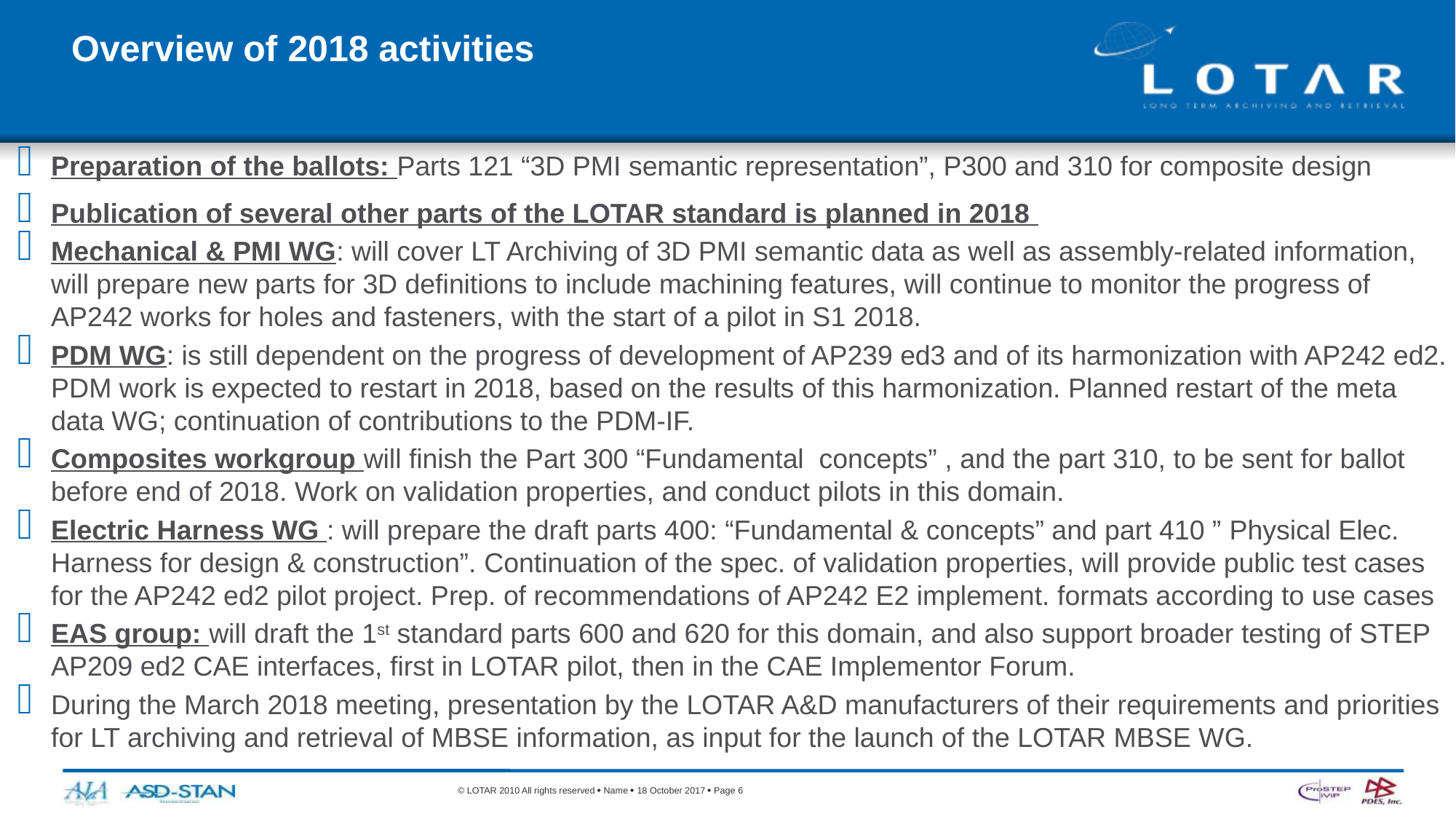

# Overview of 2018 activities
Preparation of the ballots: Parts 121 “3D PMI semantic representation”, P300 and 310 for composite design

Publication of several other parts of the LOTAR standard is planned in 2018
Mechanical & PMI WG: will cover LT Archiving of 3D PMI semantic data as well as assembly-related information, will prepare new parts for 3D definitions to include machining features, will continue to monitor the progress of AP242 works for holes and fasteners, with the start of a pilot in S1 2018.
PDM WG: is still dependent on the progress of development of AP239 ed3 and of its harmonization with AP242 ed2. PDM work is expected to restart in 2018, based on the results of this harmonization. Planned restart of the meta data WG; continuation of contributions to the PDM-IF.
Composites workgroup will finish the Part 300 “Fundamental  concepts” , and the part 310, to be sent for ballot before end of 2018. Work on validation properties, and conduct pilots in this domain.
Electric Harness WG : will prepare the draft parts 400: “Fundamental & concepts” and part 410 ” Physical Elec. Harness for design & construction”. Continuation of the spec. of validation properties, will provide public test cases for the AP242 ed2 pilot project. Prep. of recommendations of AP242 E2 implement. formats according to use cases
EAS group: will draft the 1st standard parts 600 and 620 for this domain, and also support broader testing of STEP AP209 ed2 CAE interfaces, first in LOTAR pilot, then in the CAE Implementor Forum.
During the March 2018 meeting, presentation by the LOTAR A&D manufacturers of their requirements and priorities for LT archiving and retrieval of MBSE information, as input for the launch of the LOTAR MBSE WG.

© LOTAR 2010 All rights reserved • Name • 18 October 2017 • Page 6